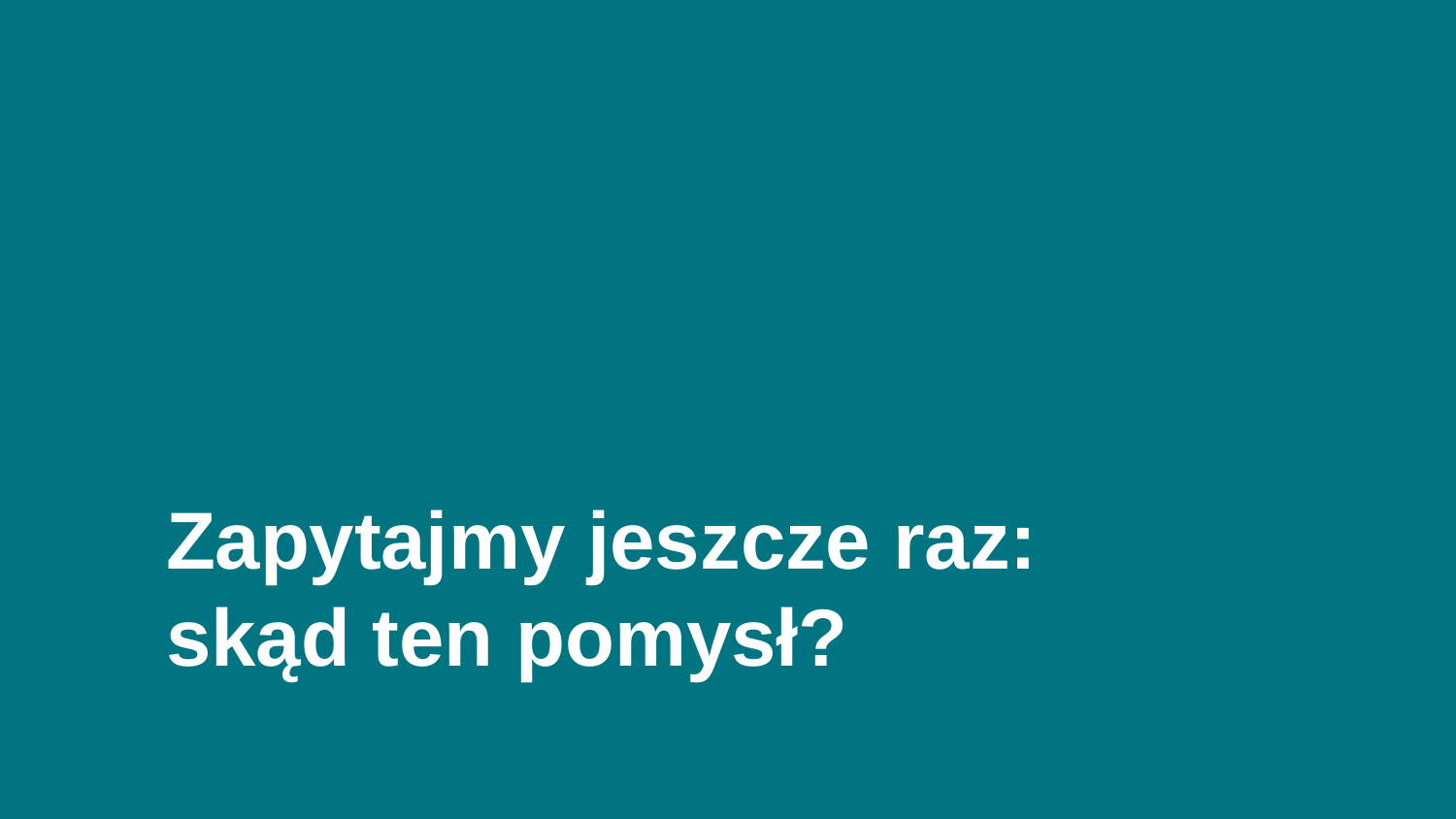

# Zapytajmy jeszcze raz: skąd ten pomysł?